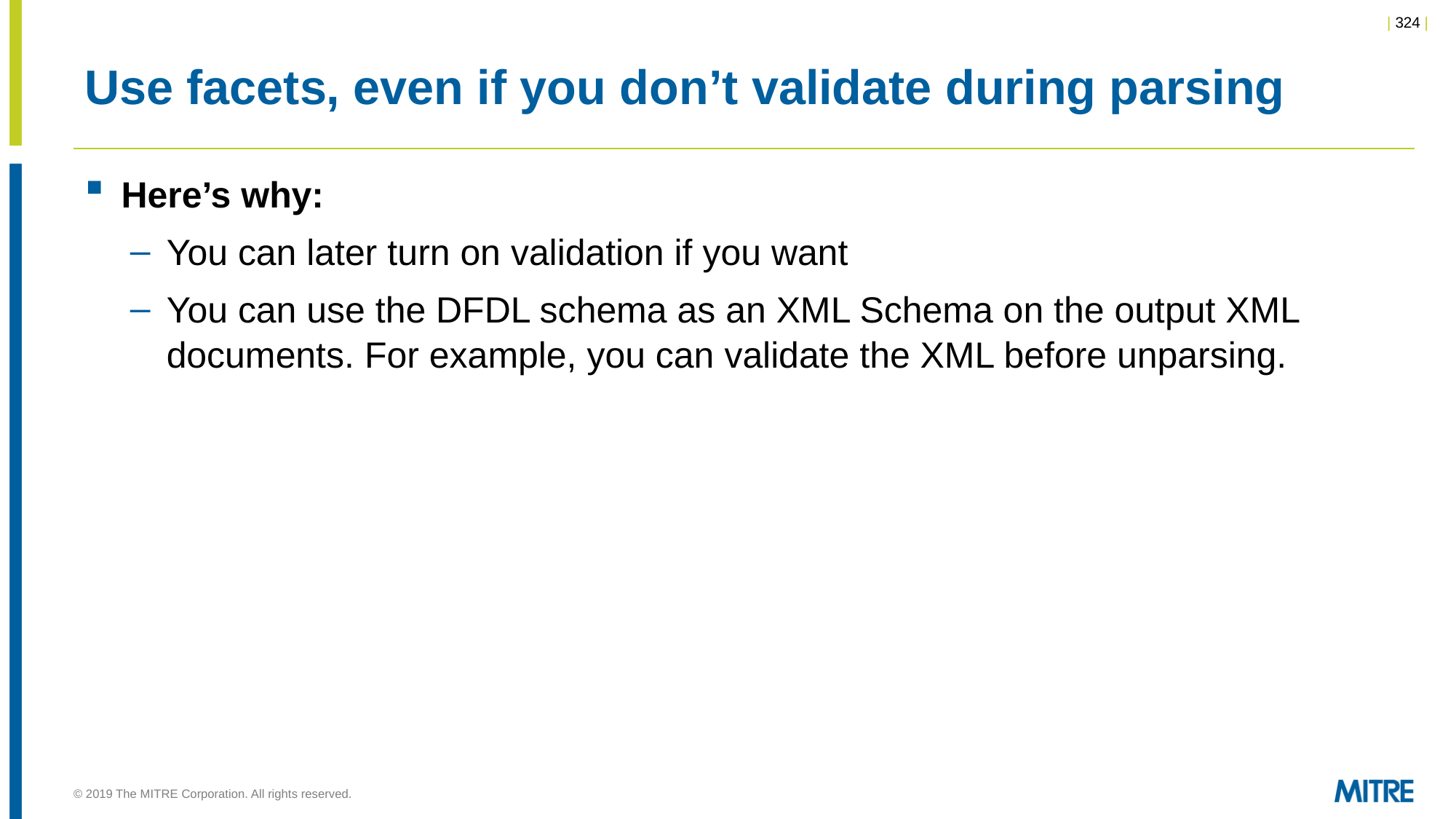

# Use facets, even if you don’t validate during parsing
Here’s why:
You can later turn on validation if you want
You can use the DFDL schema as an XML Schema on the output XML documents. For example, you can validate the XML before unparsing.
© 2019 The MITRE Corporation. All rights reserved.